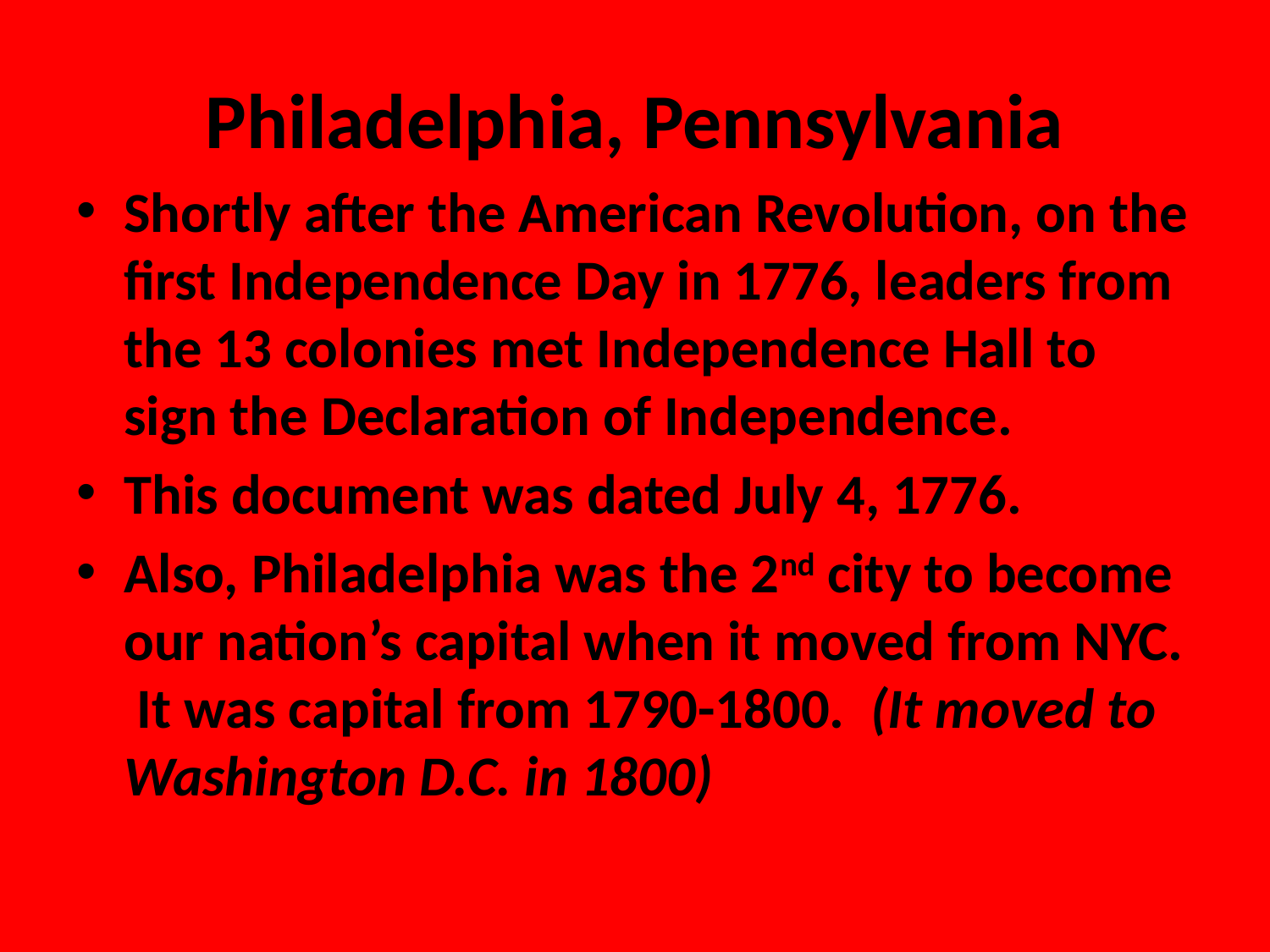

# Philadelphia, Pennsylvania
Shortly after the American Revolution, on the first Independence Day in 1776, leaders from the 13 colonies met Independence Hall to sign the Declaration of Independence.
This document was dated July 4, 1776.
Also, Philadelphia was the 2nd city to become our nation’s capital when it moved from NYC.  It was capital from 1790-1800.  (It moved to Washington D.C. in 1800)